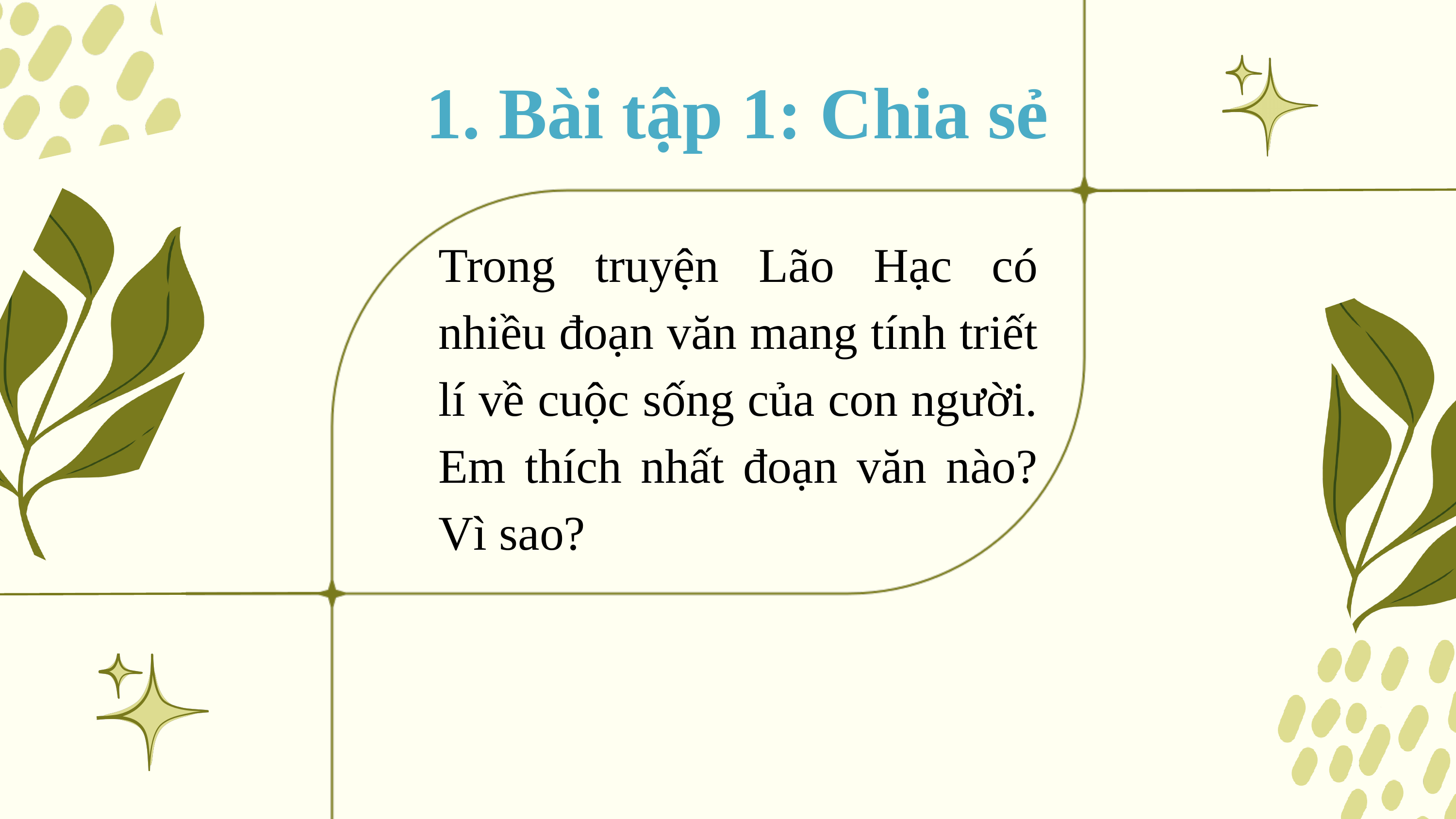

1. Bài tập 1: Chia sẻ

Trong truyện Lão Hạc có nhiều đoạn văn mang tính triết lí về cuộc sống của con người. Em thích nhất đoạn văn nào? Vì sao?